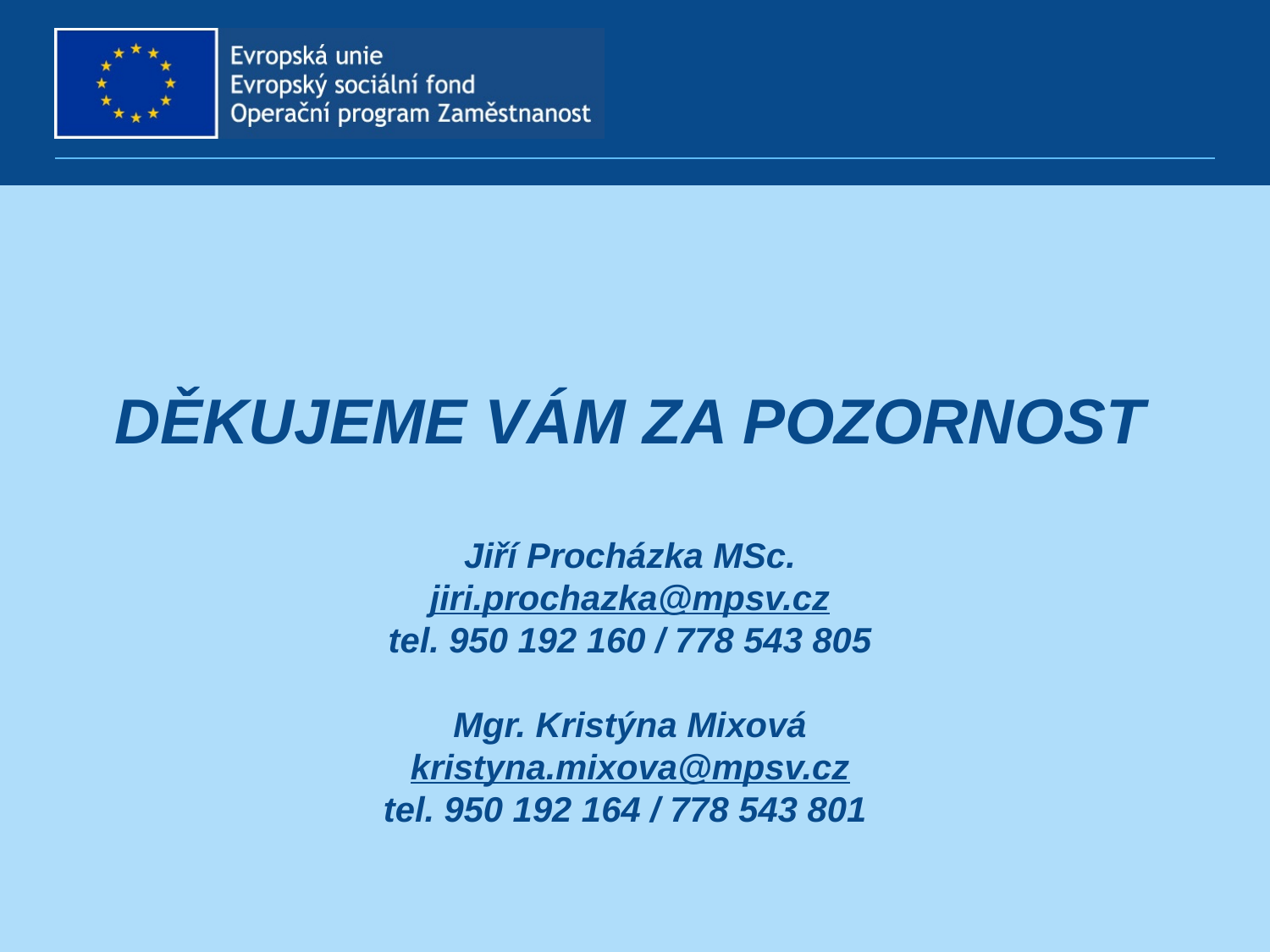

# DĚKUJEME VÁM ZA POZORNOST Jiří Procházka MSc. jiri.prochazka@mpsv.cz tel. 950 192 160 / 778 543 805 Mgr. Kristýna Mixová kristyna.mixova@mpsv.cz tel. 950 192 164 / 778 543 801